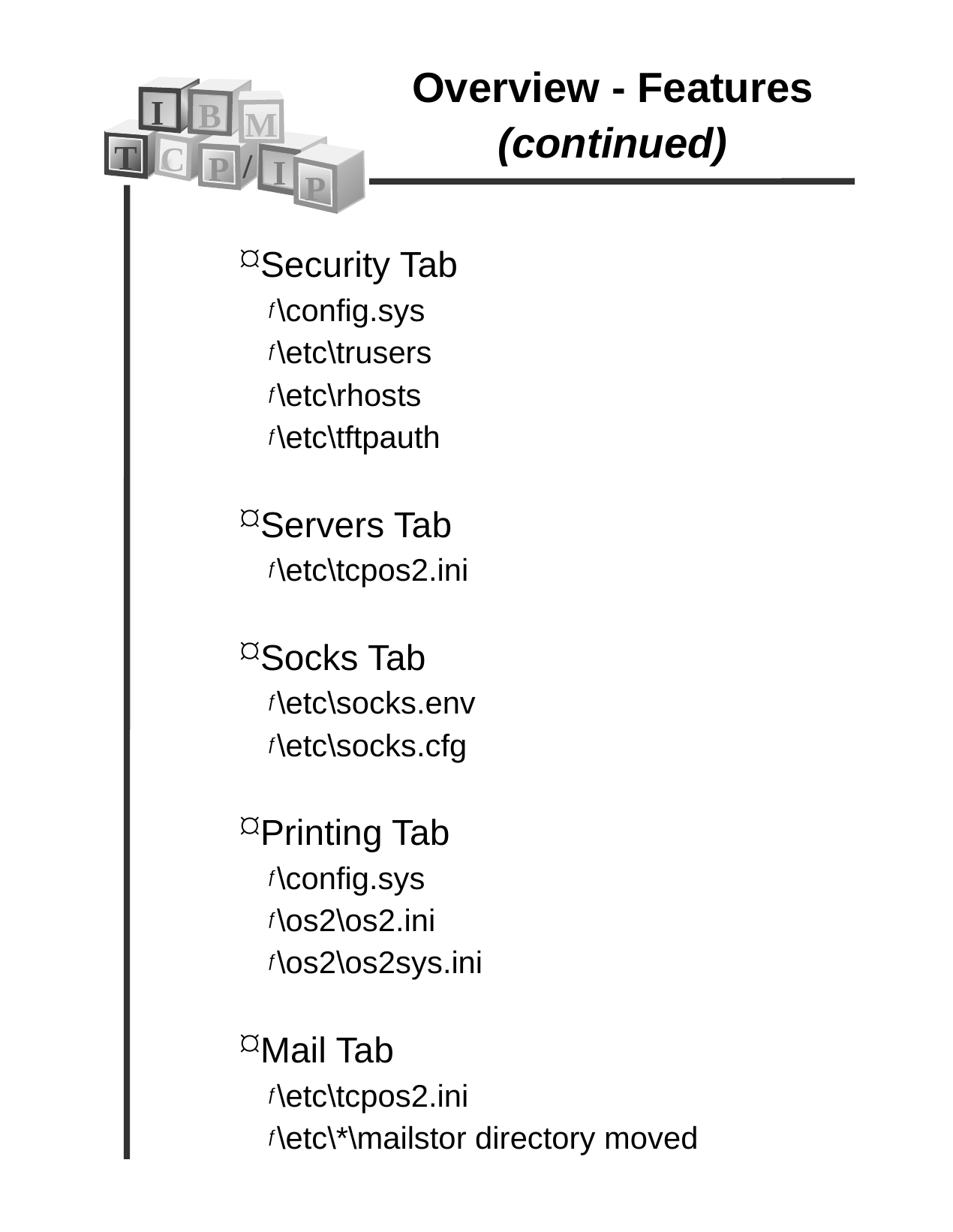

Overview - Features (continued)

I

B

M

T
C

/

P

I

P

Security Tab
\config.sys
\etc\trusers
\etc\rhosts
\etc\tftpauth

Servers Tab
\etc\tcpos2.ini

Socks Tab
\etc\socks.env
\etc\socks.cfg

Printing Tab
\config.sys
\os2\os2.ini
\os2\os2sys.ini

Mail Tab
\etc\tcpos2.ini
\etc\*\mailstor directory moved